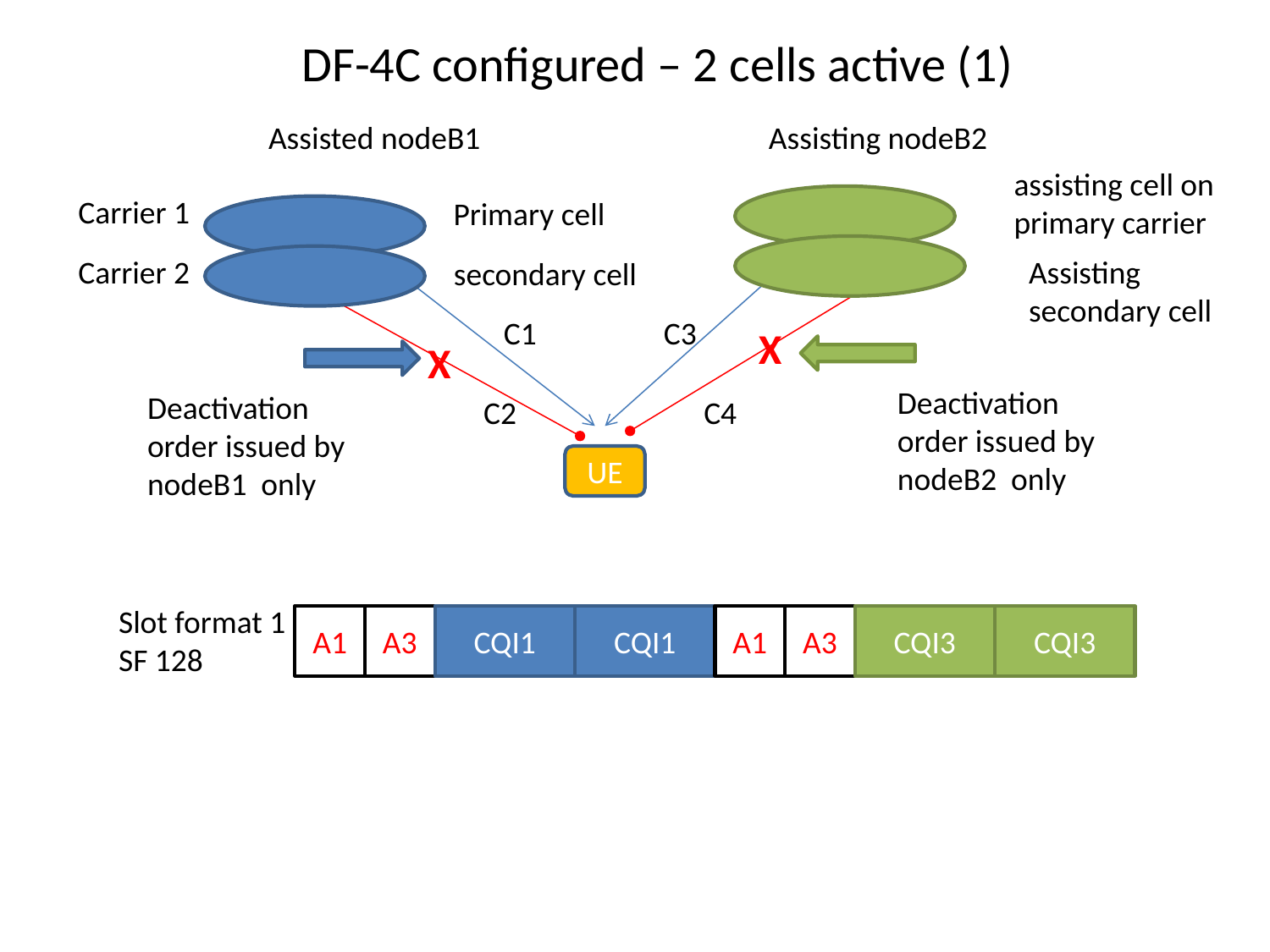

DF-4C configured – 2 cells active (1)
Assisted nodeB1
Assisting nodeB2
assisting cell on
primary carrier
Carrier 1

Primary cell

Carrier 2

Assisting
secondary cell
secondary cell

C1
C3
X
X
Deactivation order issued by nodeB2  only
Deactivation order issued by nodeB1  only
C2
C4
UE
Slot format 1
SF 128

A1
A3
CQI1
CQI1
A1
A3
CQI3
CQI3